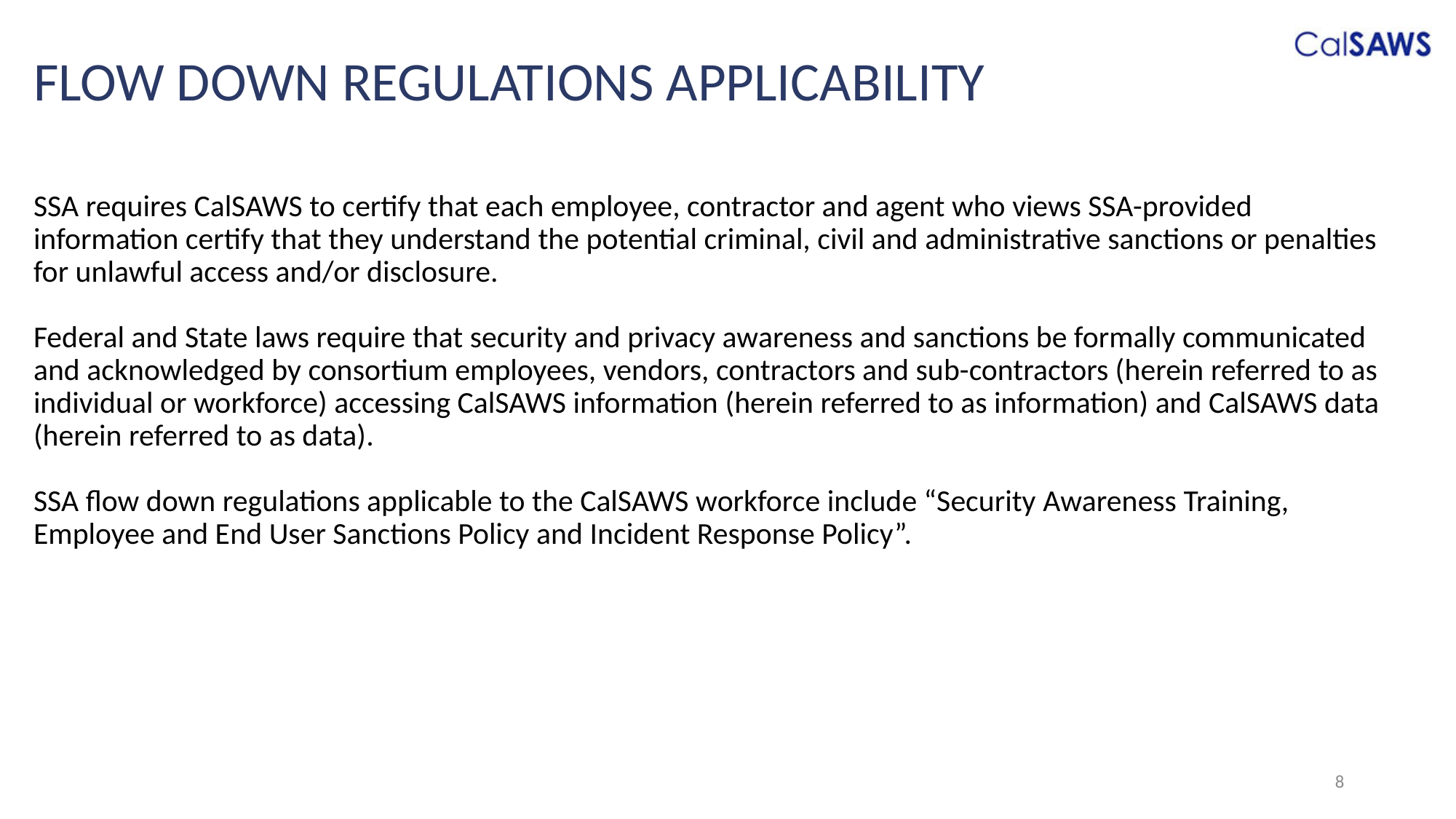

# FLOW DOWN REGULATIONS APPLICABILITY
SSA requires CalSAWS to certify that each employee, contractor and agent who views SSA-provided information certify that they understand the potential criminal, civil and administrative sanctions or penalties for unlawful access and/or disclosure.
Federal and State laws require that security and privacy awareness and sanctions be formally communicated and acknowledged by consortium employees, vendors, contractors and sub-contractors (herein referred to as individual or workforce) accessing CalSAWS information (herein referred to as information) and CalSAWS data (herein referred to as data).
SSA flow down regulations applicable to the CalSAWS workforce include “Security Awareness Training, Employee and End User Sanctions Policy and Incident Response Policy”.
8